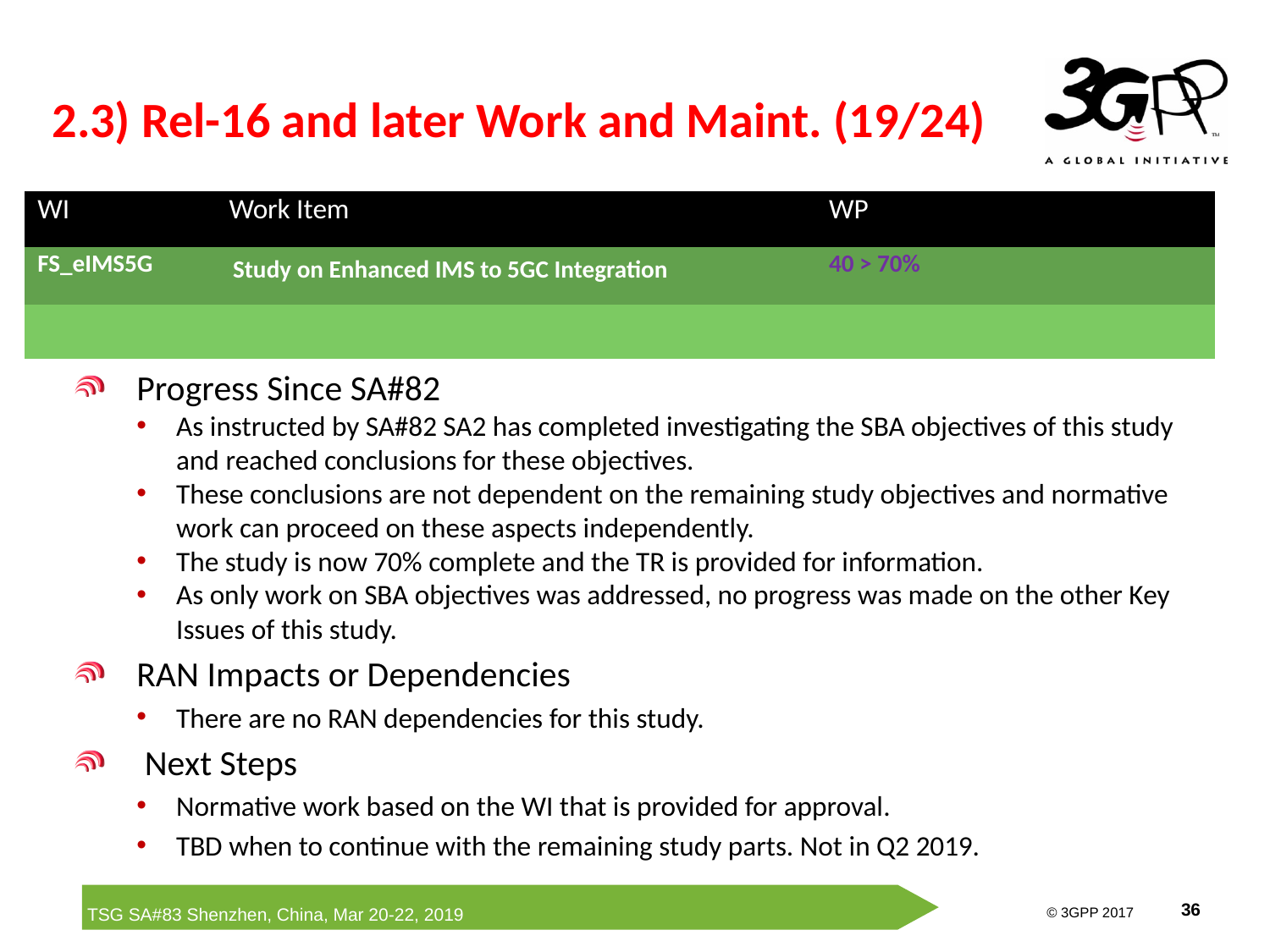

# 2.3) Rel-16 and later Work and Maint. (19/24)
| WI | Work Item | WP |  |  |
| --- | --- | --- | --- | --- |
| FS\_eIMS5G | Study on Enhanced IMS to 5GC Integration | 40 > 70% |  |  |
|  |  |  |  |  |
Progress Since SA#82
As instructed by SA#82 SA2 has completed investigating the SBA objectives of this study and reached conclusions for these objectives.
These conclusions are not dependent on the remaining study objectives and normative work can proceed on these aspects independently.
The study is now 70% complete and the TR is provided for information.
As only work on SBA objectives was addressed, no progress was made on the other Key Issues of this study.
RAN Impacts or Dependencies
There are no RAN dependencies for this study.
 Next Steps
Normative work based on the WI that is provided for approval.
TBD when to continue with the remaining study parts. Not in Q2 2019.